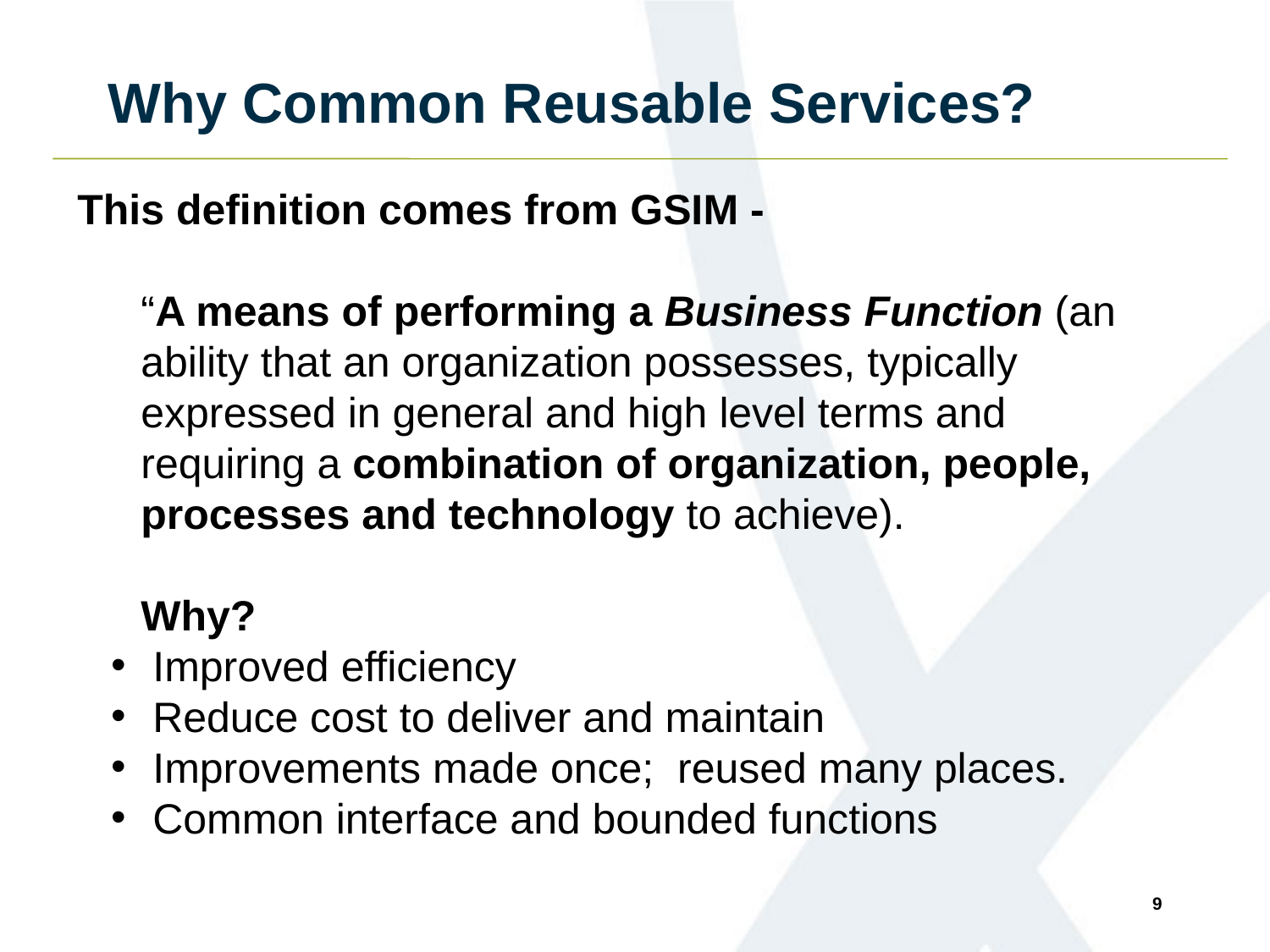

# Why Common Reusable Services?
This definition comes from GSIM -

“A means of performing a Business Function (an ability that an organization possesses, typically expressed in general and high level terms and requiring a combination of organization, people, processes and technology to achieve).

Why?
 Improved efficiency
 Reduce cost to deliver and maintain
 Improvements made once;  reused many places.
 Common interface and bounded functions
9